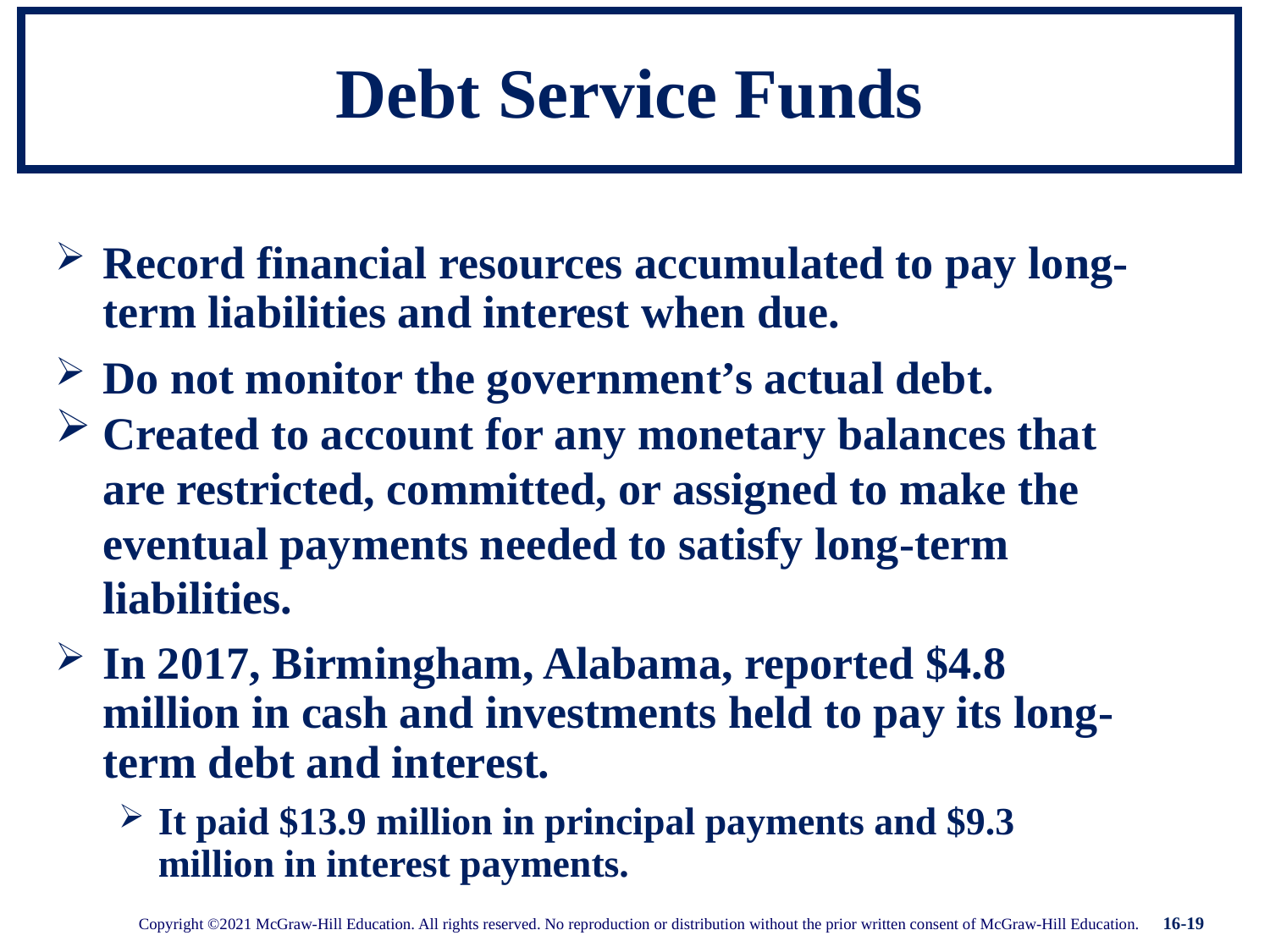

# Debt Service Funds
Record financial resources accumulated to pay long-term liabilities and interest when due.
Do not monitor the government’s actual debt.
Created to account for any monetary balances that are restricted, committed, or assigned to make the eventual payments needed to satisfy long-term liabilities.
In 2017, Birmingham, Alabama, reported $4.8 million in cash and investments held to pay its long-term debt and interest.
It paid $13.9 million in principal payments and $9.3 million in interest payments.
16-19
Copyright ©2021 McGraw-Hill Education. All rights reserved. No reproduction or distribution without the prior written consent of McGraw-Hill Education.